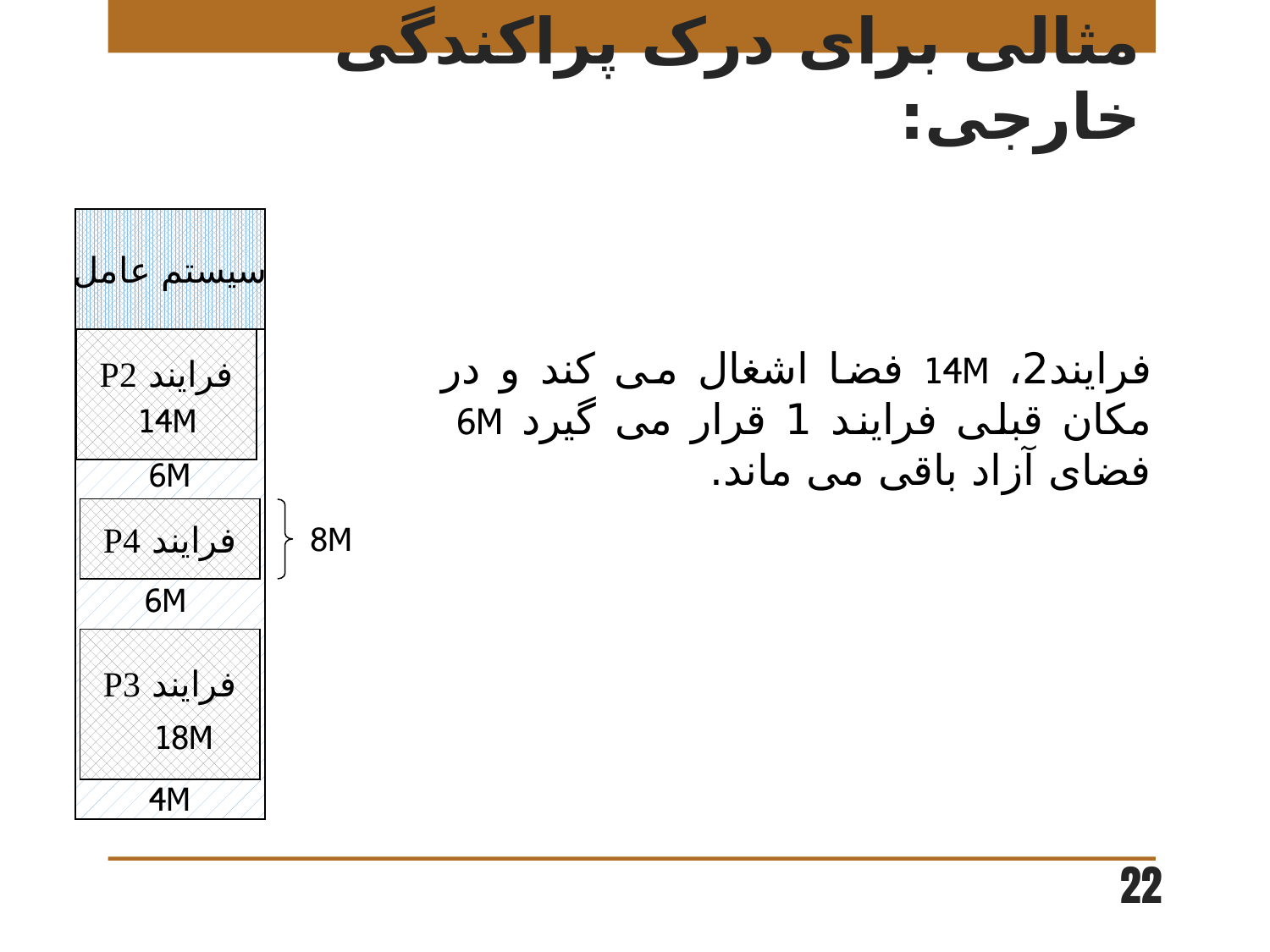

# مثالی برای درک پراکندگی خارجی:
سیستم عامل

فرایند P2

فرایند2، 14M فضا اشغال می کند و در مکان قبلی فرایند 1 قرار می گیرد 6M  فضای آزاد باقی می ماند.
14M
6M
فرایند P4

8M
6M
فرایند P3

18M
4M
22